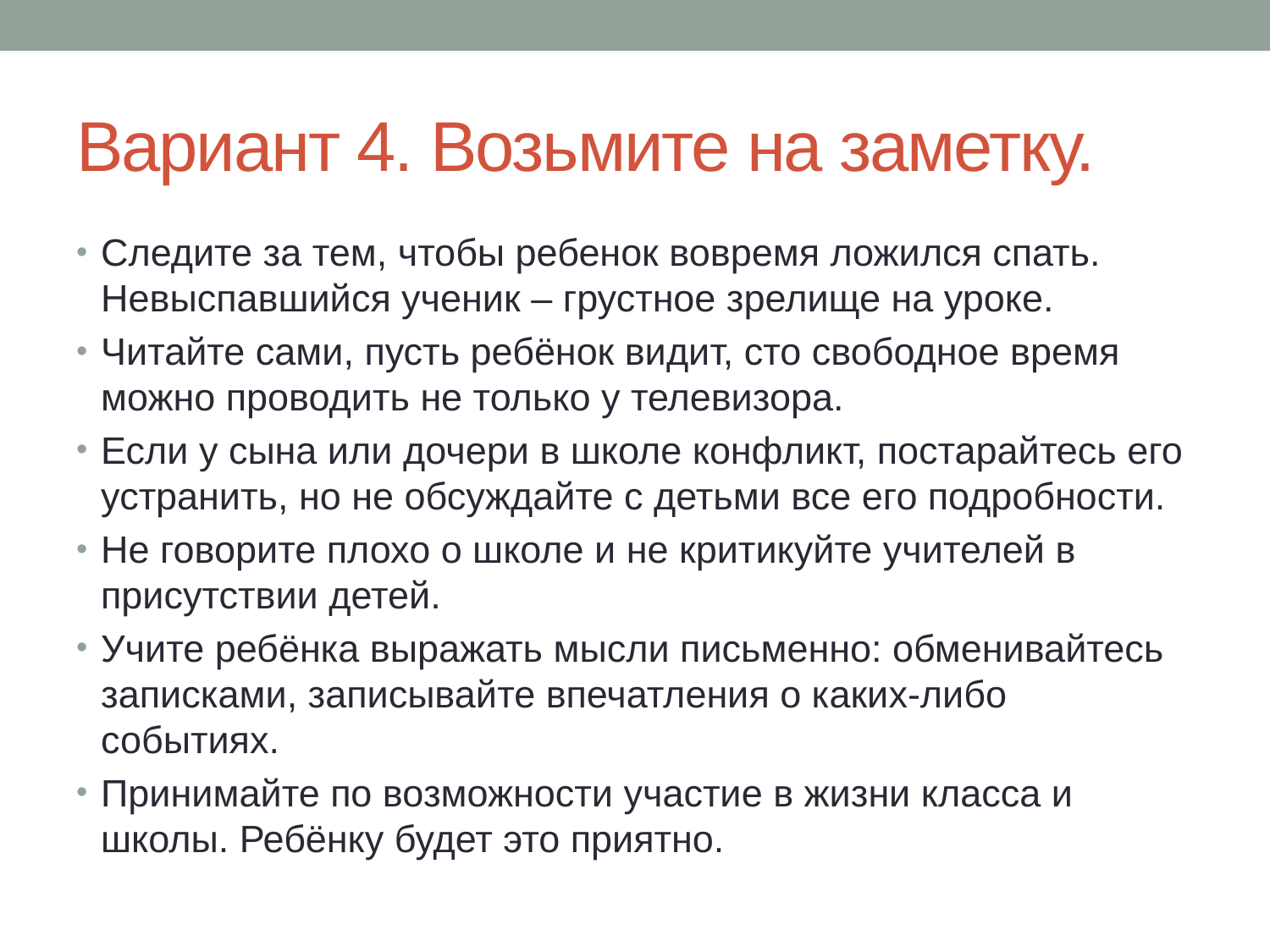

# Вариант 4. Возьмите на заметку.
Следите за тем, чтобы ребенок вовремя ложился спать. Невыспавшийся ученик – грустное зрелище на уроке.
Читайте сами, пусть ребёнок видит, сто свободное время можно проводить не только у телевизора.
Если у сына или дочери в школе конфликт, постарайтесь его устранить, но не обсуждайте с детьми все его подробности.
Не говорите плохо о школе и не критикуйте учителей в присутствии детей.
Учите ребёнка выражать мысли письменно: обменивайтесь записками, записывайте впечатления о каких-либо событиях.
Принимайте по возможности участие в жизни класса и школы. Ребёнку будет это приятно.